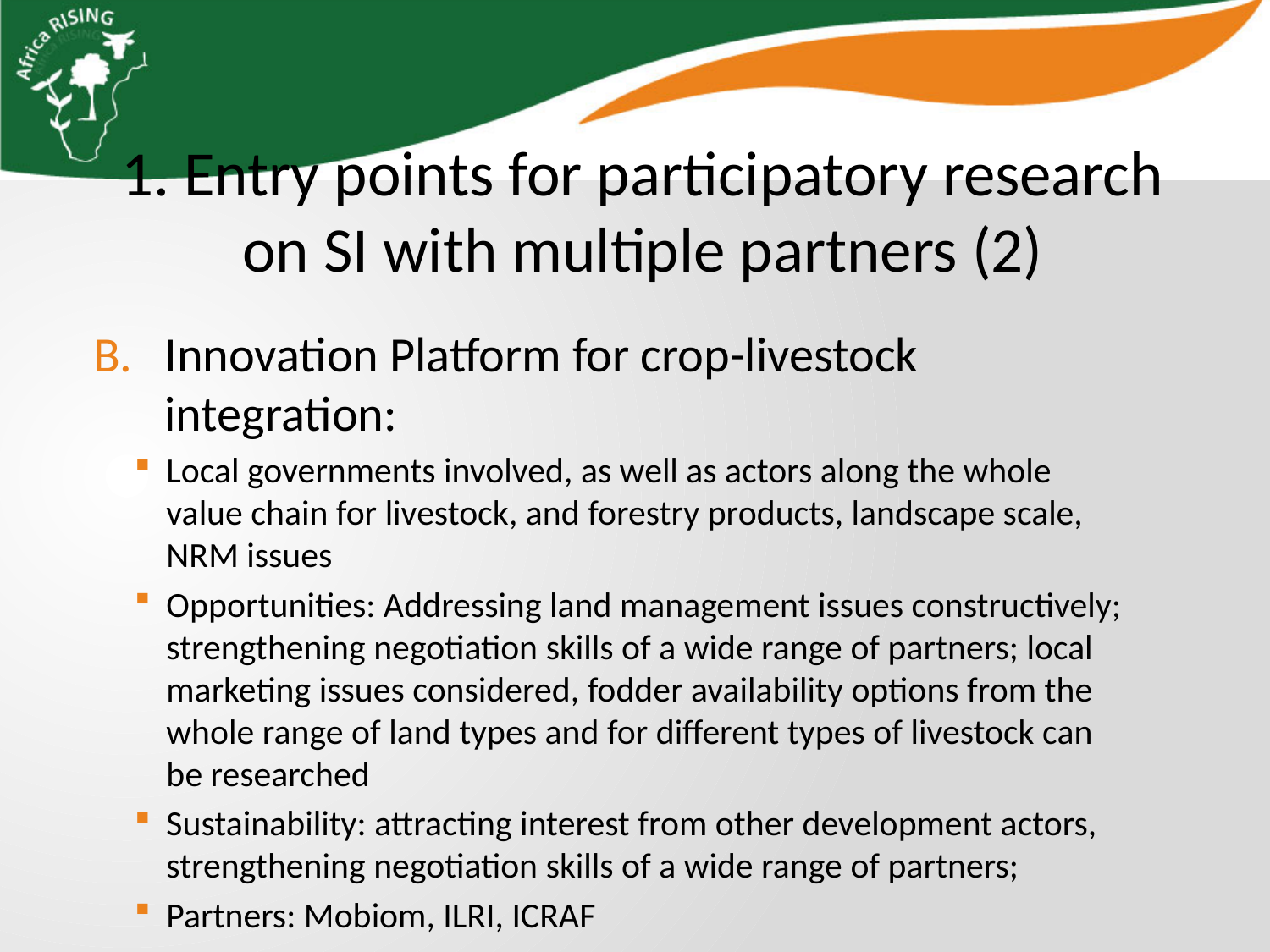

1. Entry points for participatory research on SI with multiple partners (2)
Innovation Platform for crop-livestock           integration:
Local governments involved, as well as actors along the whole value chain for livestock, and forestry products, landscape scale, NRM issues
Opportunities: Addressing land management issues constructively; strengthening negotiation skills of a wide range of partners; local marketing issues considered, fodder availability options from the whole range of land types and for different types of livestock can be researched
Sustainability: attracting interest from other development actors, strengthening negotiation skills of a wide range of partners;
Partners: Mobiom, ILRI, ICRAF